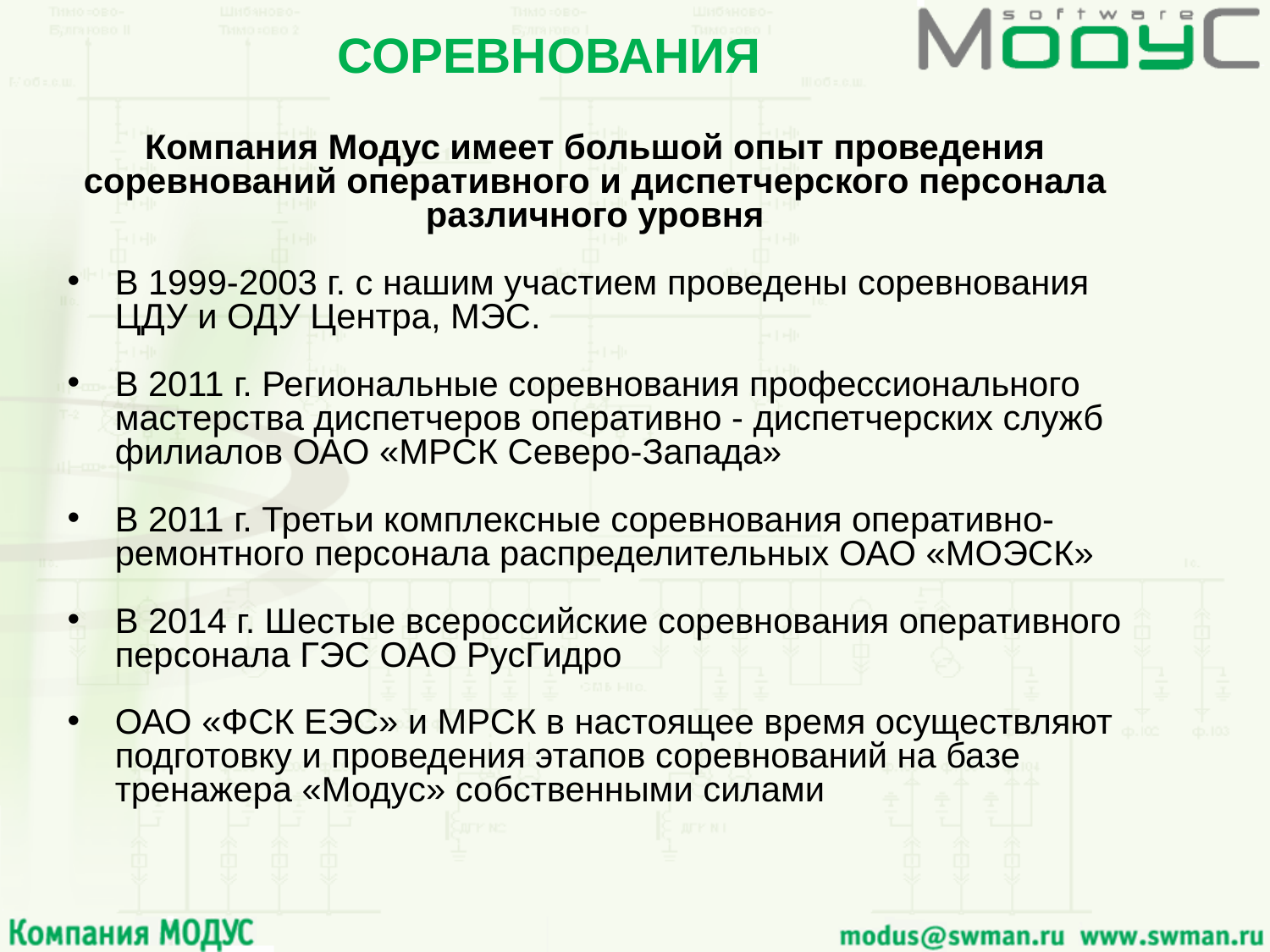

# СОРЕВНОВАНИЯ
Компания Модус имеет большой опыт проведения соревнований оперативного и диспетчерского персонала различного уровня

В 1999-2003 г. с нашим участием проведены соревнования ЦДУ и ОДУ Центра, МЭС.

В 2011 г. Региональные соревнования профессионального мастерства диспетчеров оперативно - диспетчерских служб филиалов ОАО «МРСК Северо-Запада»

В 2011 г. Третьи комплексные соревнования оперативно-ремонтного персонала распределительных ОАО «МОЭСК»

В 2014 г. Шестые всероссийские соревнования оперативного персонала ГЭС ОАО РусГидро

ОАО «ФСК ЕЭС» и МРСК в настоящее время осуществляют подготовку и проведения этапов соревнований на базе тренажера «Модус» собственными силами